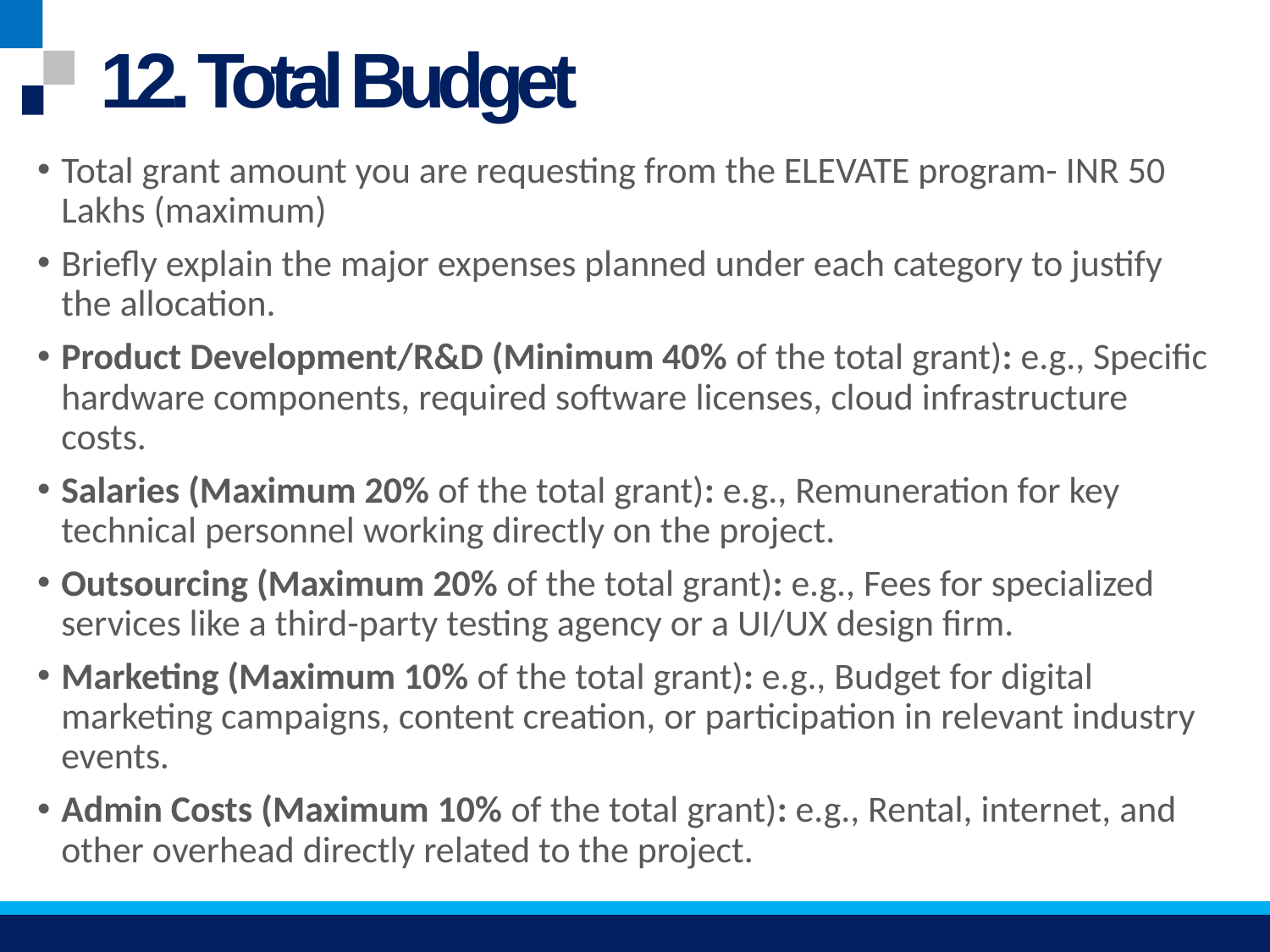

# 12. Total Budget
Total grant amount you are requesting from the ELEVATE program- INR 50 Lakhs (maximum)
Briefly explain the major expenses planned under each category to justify the allocation.
Product Development/R&D (Minimum 40% of the total grant): e.g., Specific hardware components, required software licenses, cloud infrastructure costs.
Salaries (Maximum 20% of the total grant): e.g., Remuneration for key technical personnel working directly on the project.
Outsourcing (Maximum 20% of the total grant): e.g., Fees for specialized services like a third-party testing agency or a UI/UX design firm.
Marketing (Maximum 10% of the total grant): e.g., Budget for digital marketing campaigns, content creation, or participation in relevant industry events.
Admin Costs (Maximum 10% of the total grant): e.g., Rental, internet, and other overhead directly related to the project.